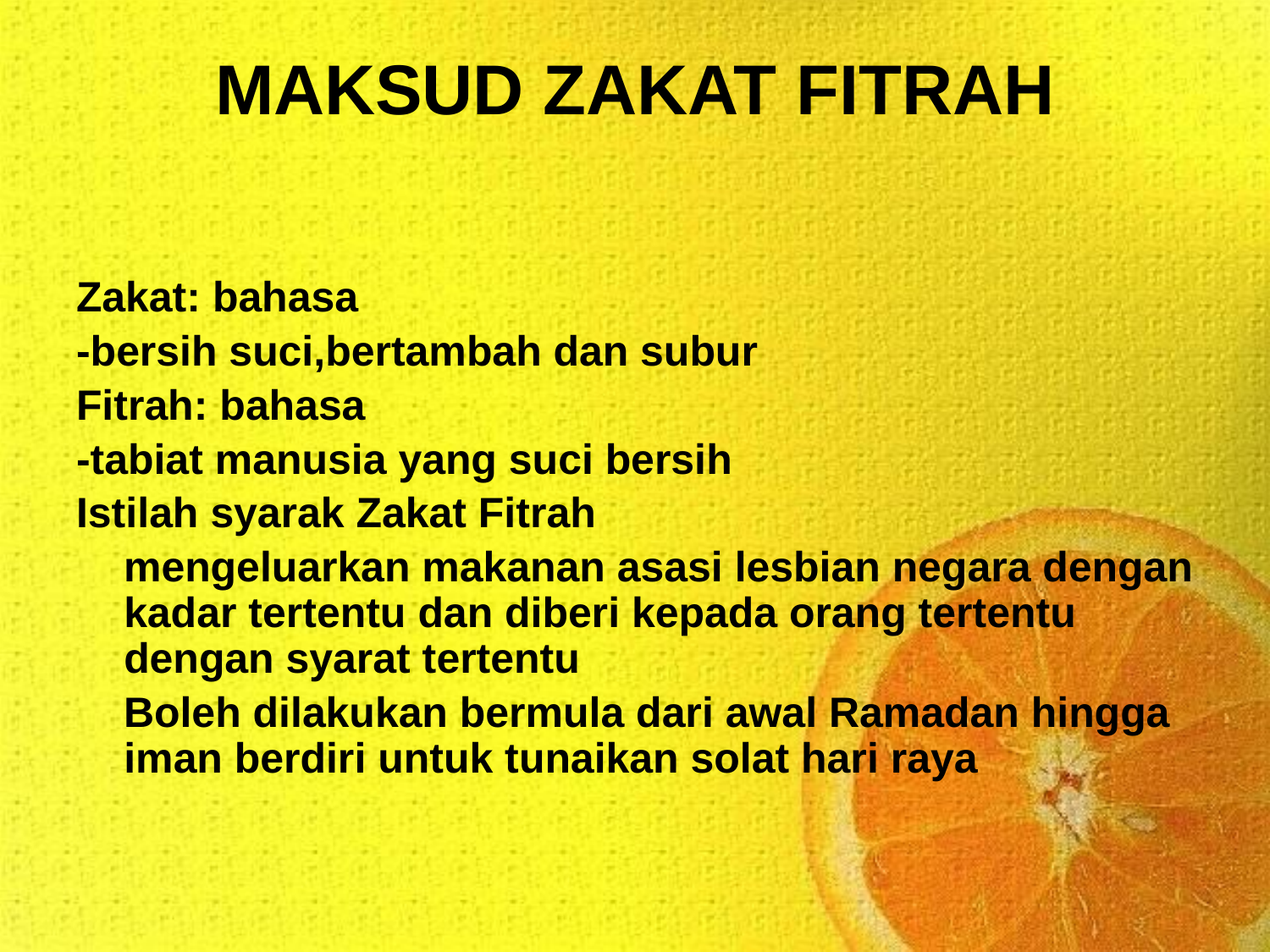

# MAKSUD ZAKAT FITRAH

Zakat: bahasa
-bersih suci,bertambah dan subur
Fitrah: bahasa
-tabiat manusia yang suci bersih
Istilah syarak Zakat Fitrah
    mengeluarkan makanan asasi lesbian negara dengan kadar tertentu dan diberi kepada orang tertentu dengan syarat tertentu
    Boleh dilakukan bermula dari awal Ramadan hingga iman berdiri untuk tunaikan solat hari raya